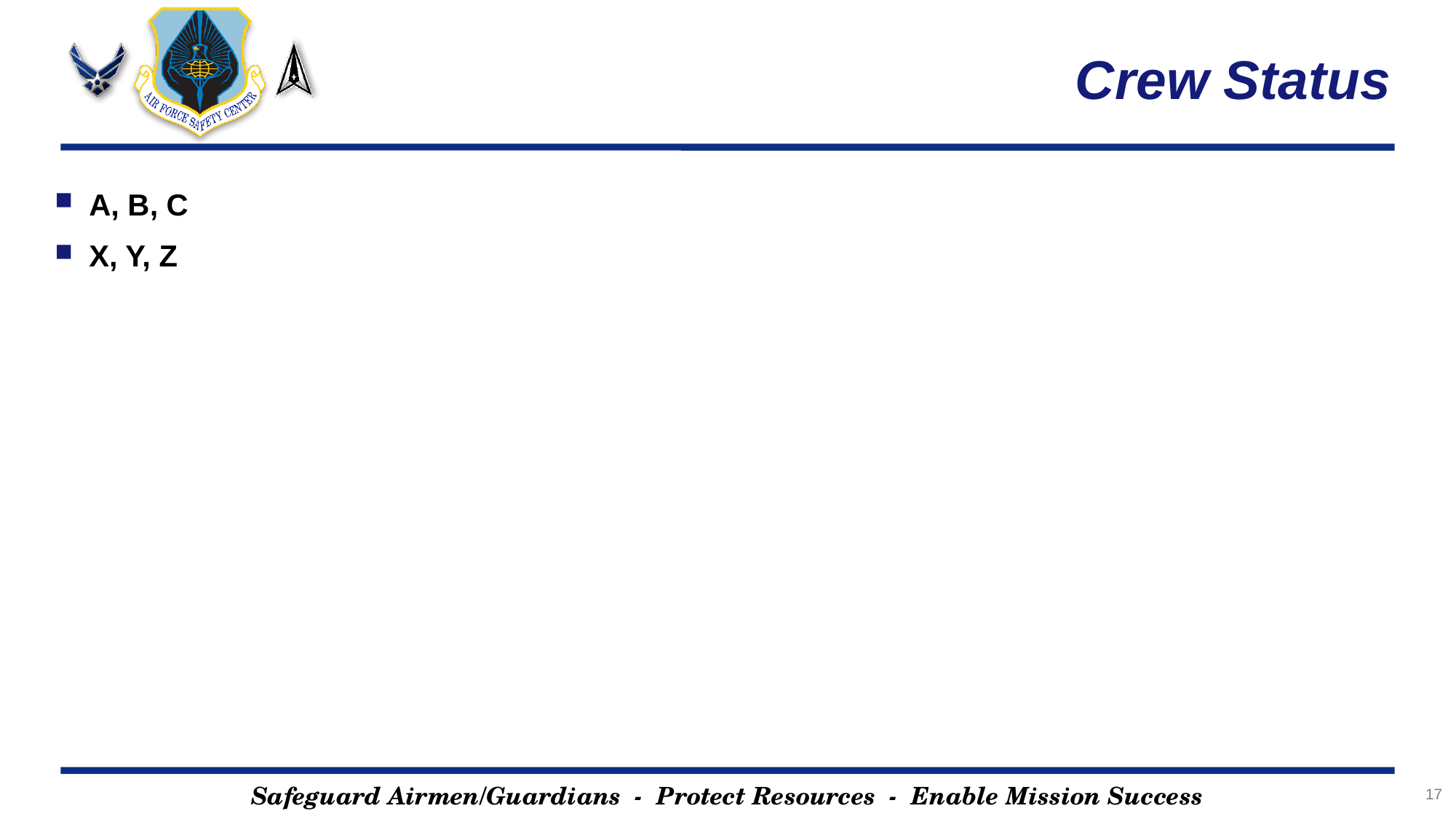

# Crew Status
A, B, C
X, Y, Z

17